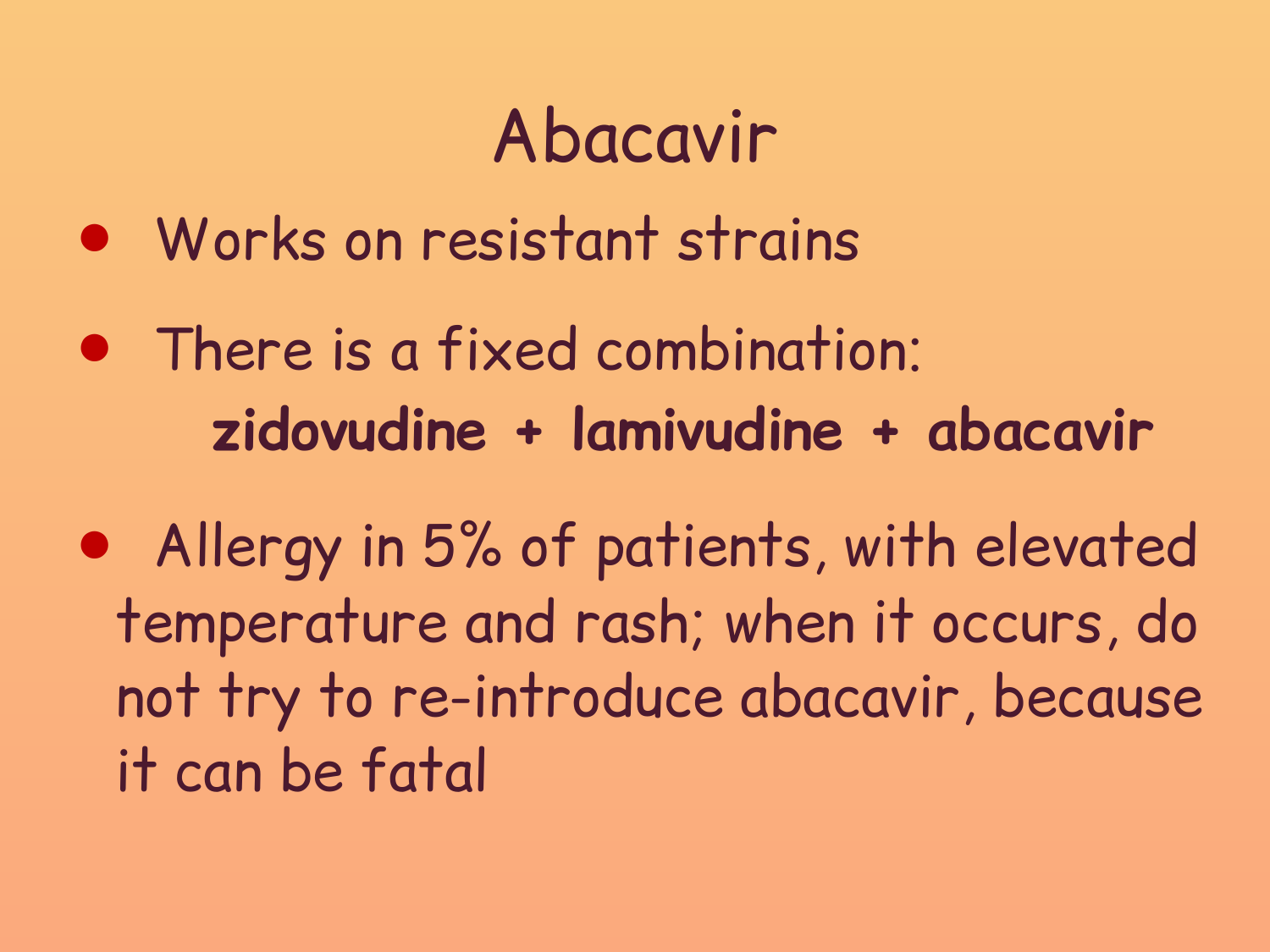

Abacavir
  Works on resistant strains

  There is a fixed combination:
        zidovudine + lamivudine + abacavir

  Allergy in 5% of patients, with elevated temperature and rash; when it occurs, do not try to re-introduce abacavir, because it can be fatal

#